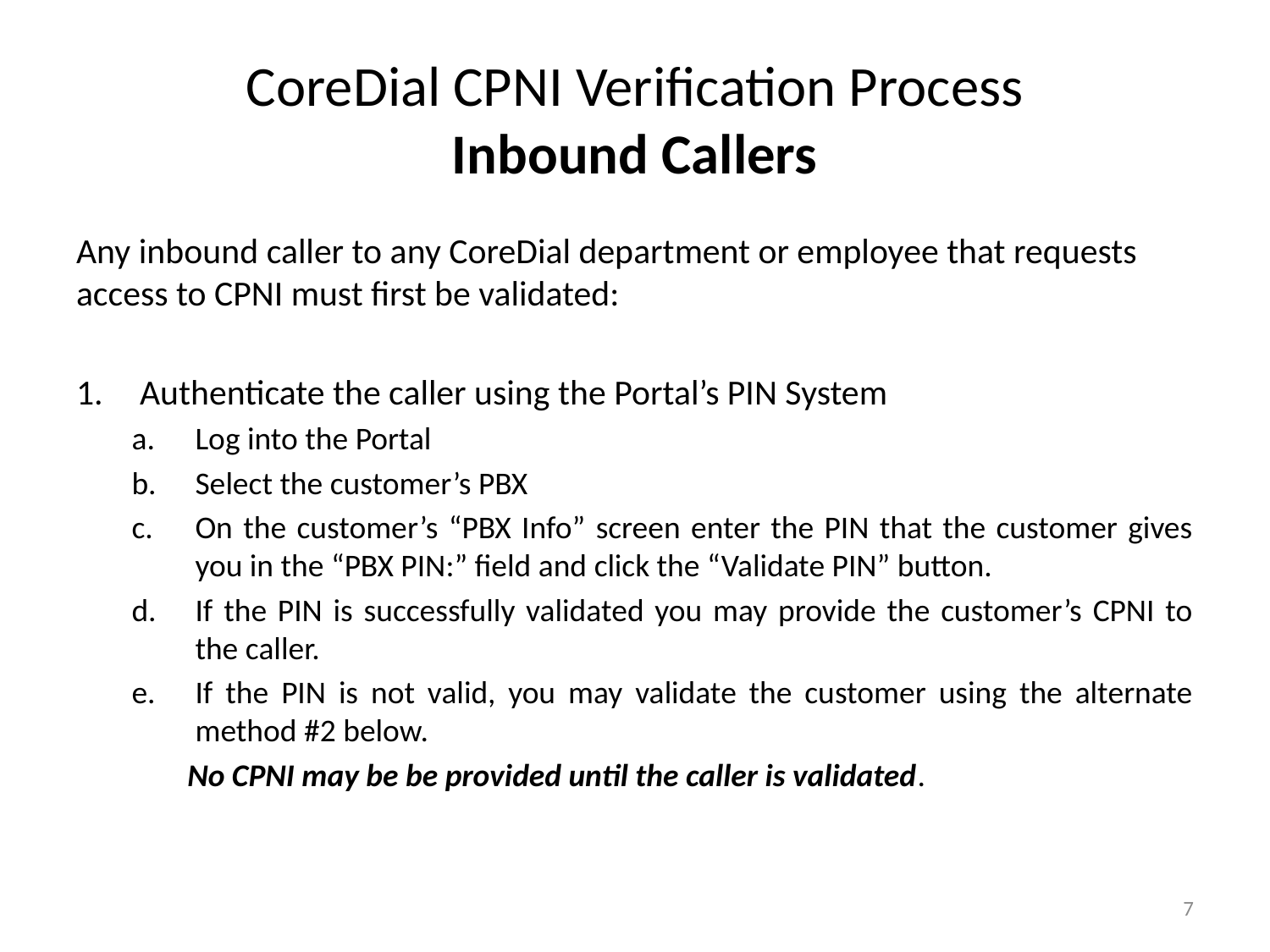

# CoreDial CPNI Verification Process Inbound Callers
Any inbound caller to any CoreDial department or employee that requests access to CPNI must first be validated:

Authenticate the caller using the Portal’s PIN System
Log into the Portal
Select the customer’s PBX
On the customer’s “PBX Info” screen enter the PIN that the customer gives you in the “PBX PIN:” field and click the “Validate PIN” button.
If the PIN is successfully validated you may provide the customer’s CPNI to the caller.
If the PIN is not valid, you may validate the customer using the alternate method #2 below.
No CPNI may be be provided until the caller is validated.
7